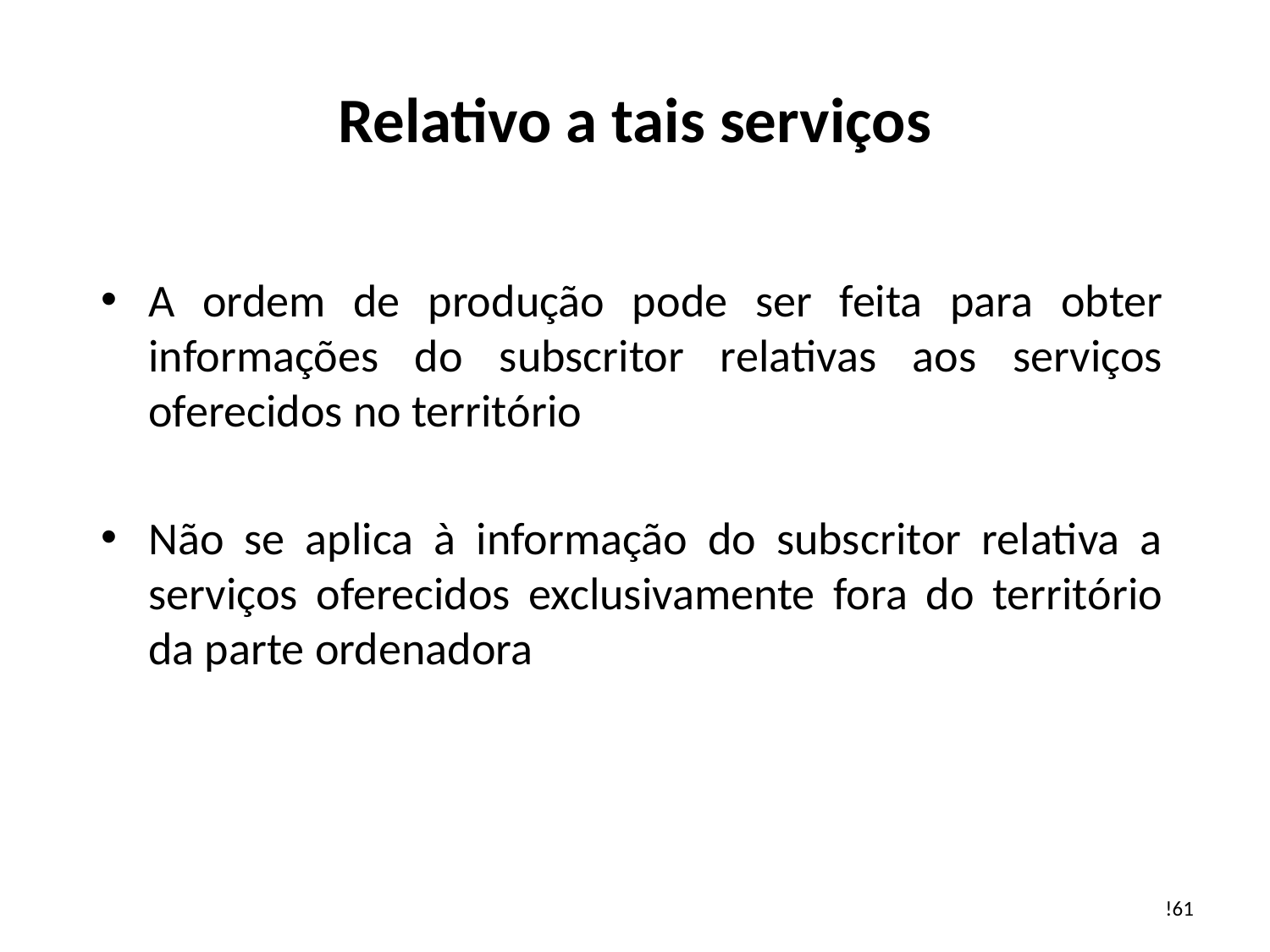

# Relativo a tais serviços
A ordem de produção pode ser feita para obter informações do subscritor relativas aos serviços oferecidos no território

Não se aplica à informação do subscritor relativa a serviços oferecidos exclusivamente fora do território da parte ordenadora
!61